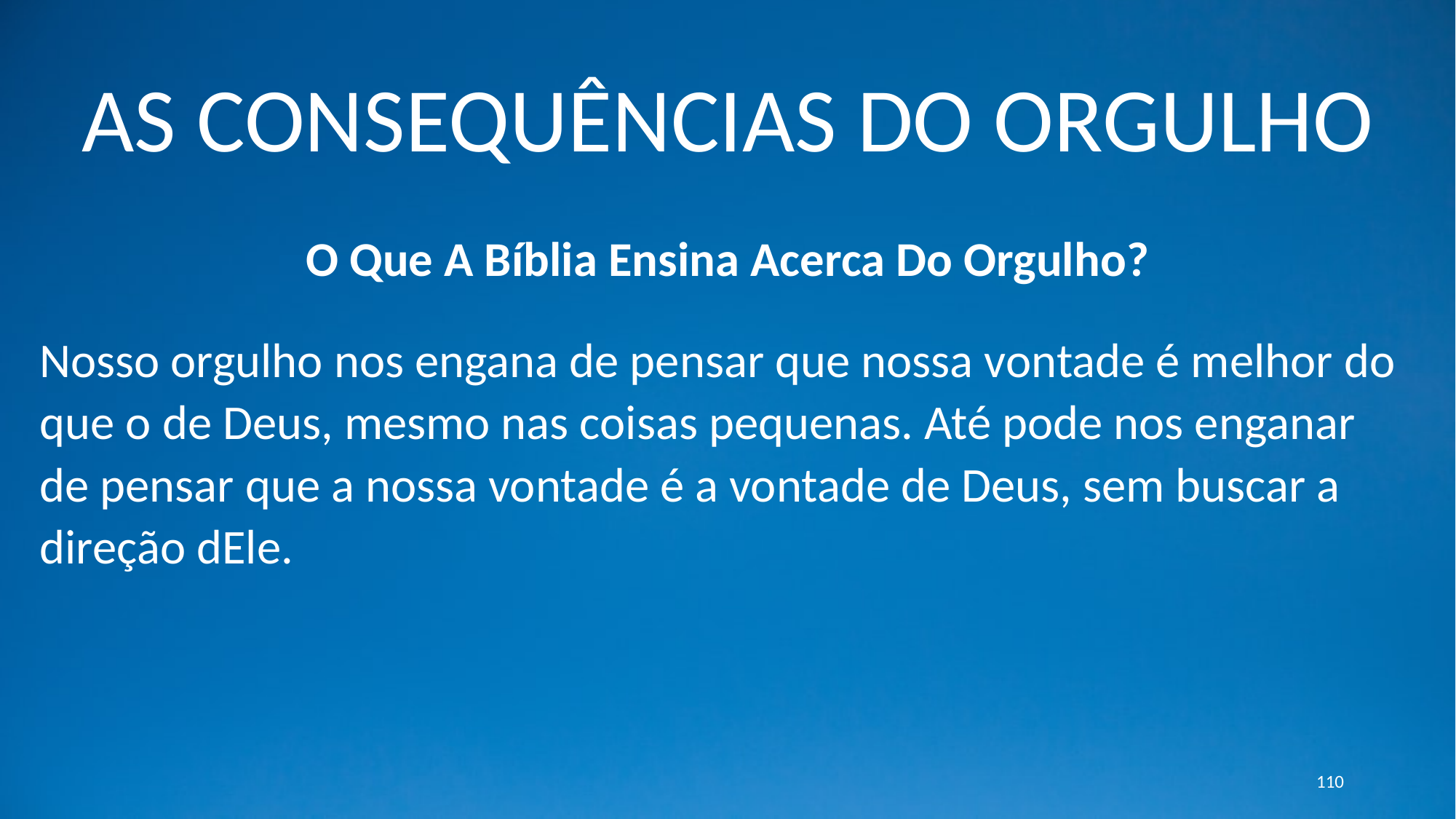

# AS CONSEQUÊNCIAS DO ORGULHO
O Que A Bíblia Ensina Acerca Do Orgulho?

Nosso orgulho nos engana de pensar que nossa vontade é melhor do que o de Deus, mesmo nas coisas pequenas. Até pode nos enganar de pensar que a nossa vontade é a vontade de Deus, sem buscar a direção dEle.

110